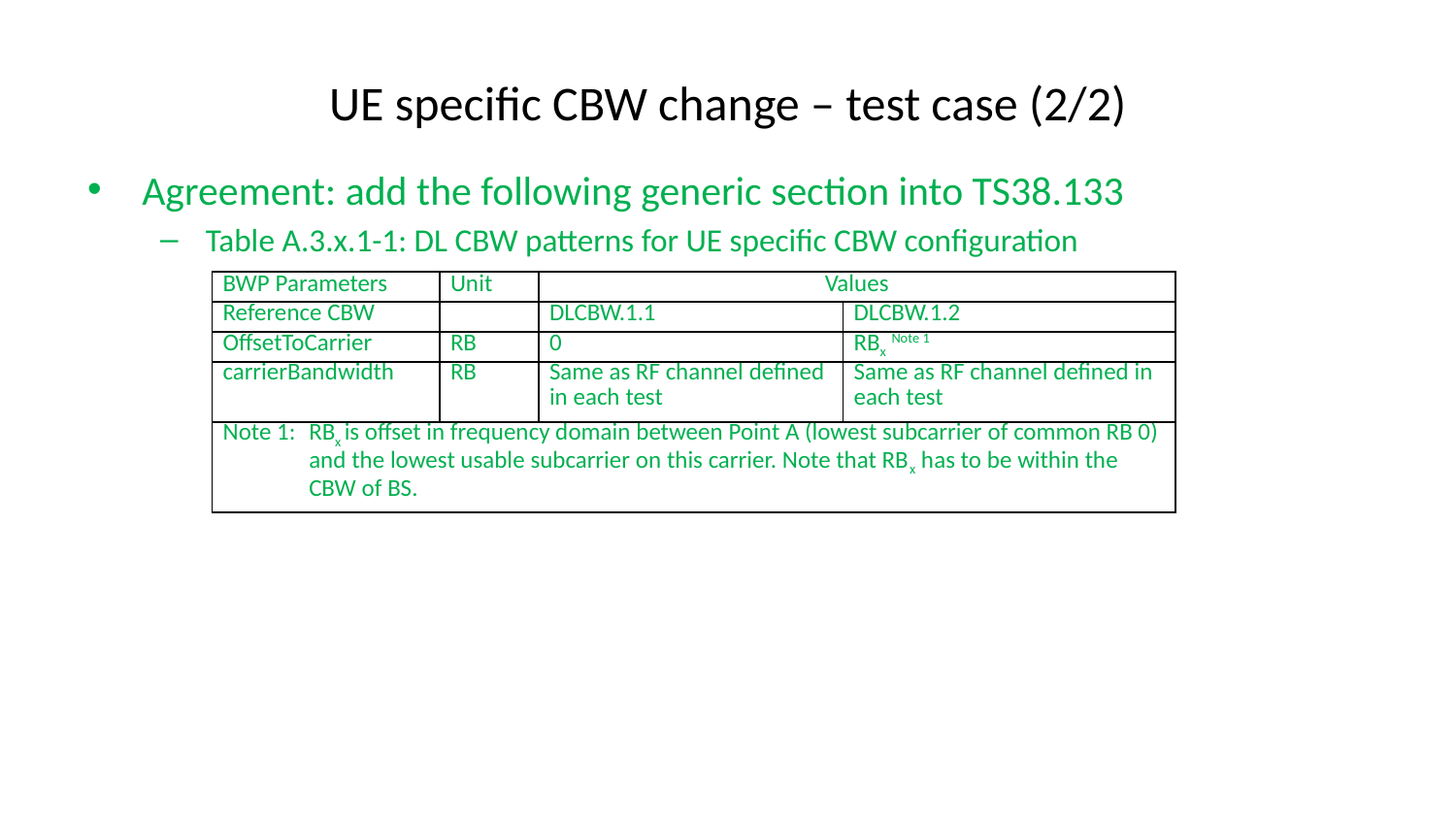

# UE specific CBW change – test case (2/2)
Agreement: add the following generic section into TS38.133
Table A.3.x.1-1: DL CBW patterns for UE specific CBW configuration

| BWP Parameters | Unit | Values |  |
| --- | --- | --- | --- |
| Reference CBW |  | DLCBW.1.1 | DLCBW.1.2 |
| OffsetToCarrier | RB | 0 | RBx Note 1 |
| carrierBandwidth | RB | Same as RF channel defined in each test | Same as RF channel defined in each test |
| Note 1: RBx is offset in frequency domain between Point A (lowest subcarrier of common RB 0) and the lowest usable subcarrier on this carrier. Note that RBx has to be within the CBW of BS. |  |  |  |